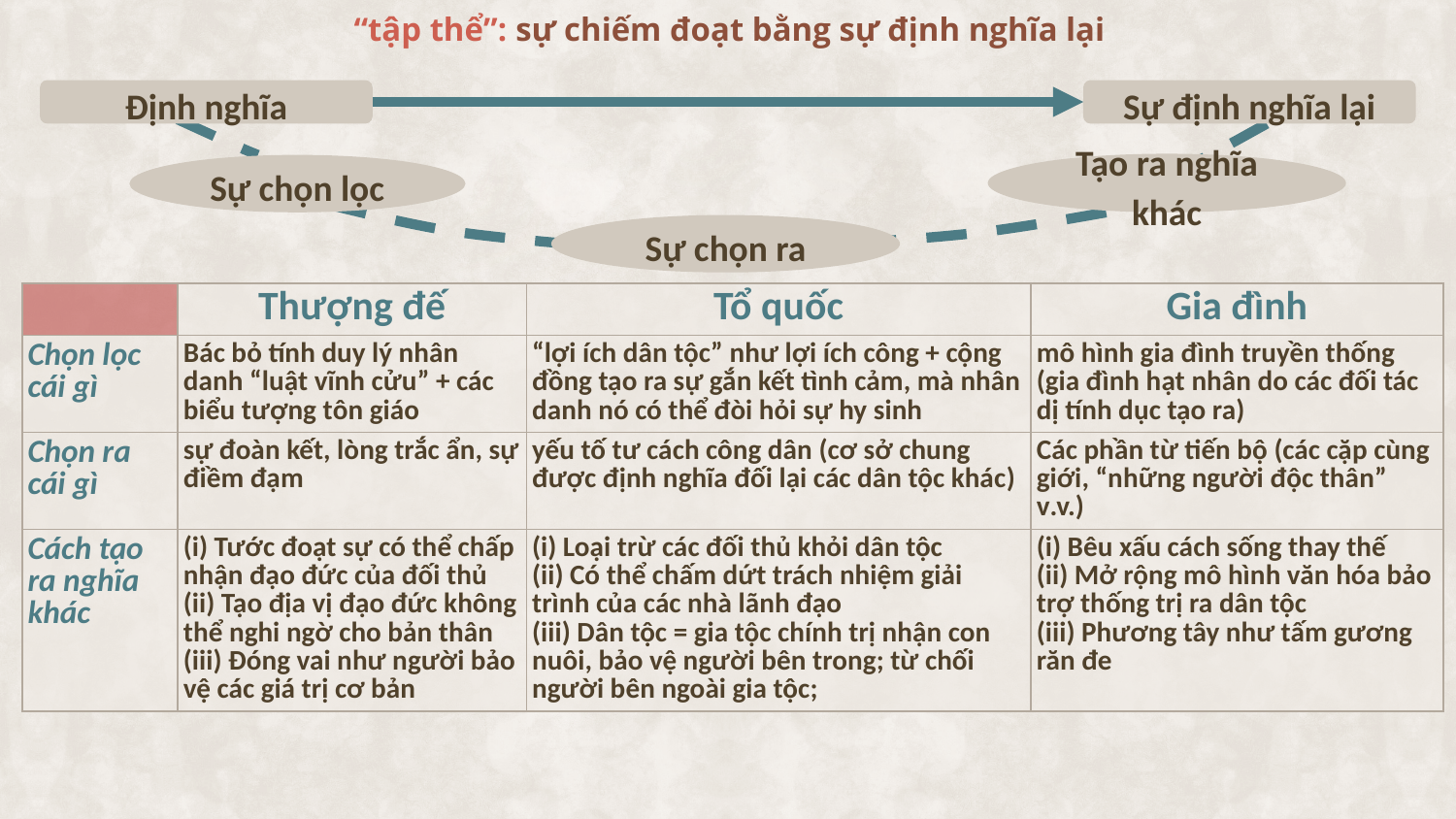

“tập thể”: sự chiếm đoạt bằng sự định nghĩa lại
Định nghĩa
Sự định nghĩa lại

Tạo ra nghĩa khác
Sự chọn lọc

Sự chọn ra
|  | Thượng đế | Tổ quốc | Gia đình |
| --- | --- | --- | --- |
| Chọn lọc cái gì | Bác bỏ tính duy lý nhân danh “luật vĩnh cửu” + các biểu tượng tôn giáo | “lợi ích dân tộc” như lợi ích công + cộng đồng tạo ra sự gắn kết tình cảm, mà nhân danh nó có thể đòi hỏi sự hy sinh | mô hình gia đình truyền thống (gia đình hạt nhân do các đối tác dị tính dục tạo ra) |
| Chọn ra cái gì | sự đoàn kết, lòng trắc ẩn, sự điềm đạm | yếu tố tư cách công dân (cơ sở chung được định nghĩa đối lại các dân tộc khác) | Các phần từ tiến bộ (các cặp cùng giới, “những người độc thân” v.v.) |
| Cách tạo ra nghĩa khác | (i) Tước đoạt sự có thể chấp nhận đạo đức của đối thủ (ii) Tạo địa vị đạo đức không thể nghi ngờ cho bản thân (iii) Đóng vai như người bảo vệ các giá trị cơ bản | (i) Loại trừ các đối thủ khỏi dân tộc (ii) Có thể chấm dứt trách nhiệm giải trình của các nhà lãnh đạo (iii) Dân tộc = gia tộc chính trị nhận con nuôi, bảo vệ người bên trong; từ chối người bên ngoài gia tộc; | (i) Bêu xấu cách sống thay thế (ii) Mở rộng mô hình văn hóa bảo trợ thống trị ra dân tộc (iii) Phương tây như tấm gương răn đe |